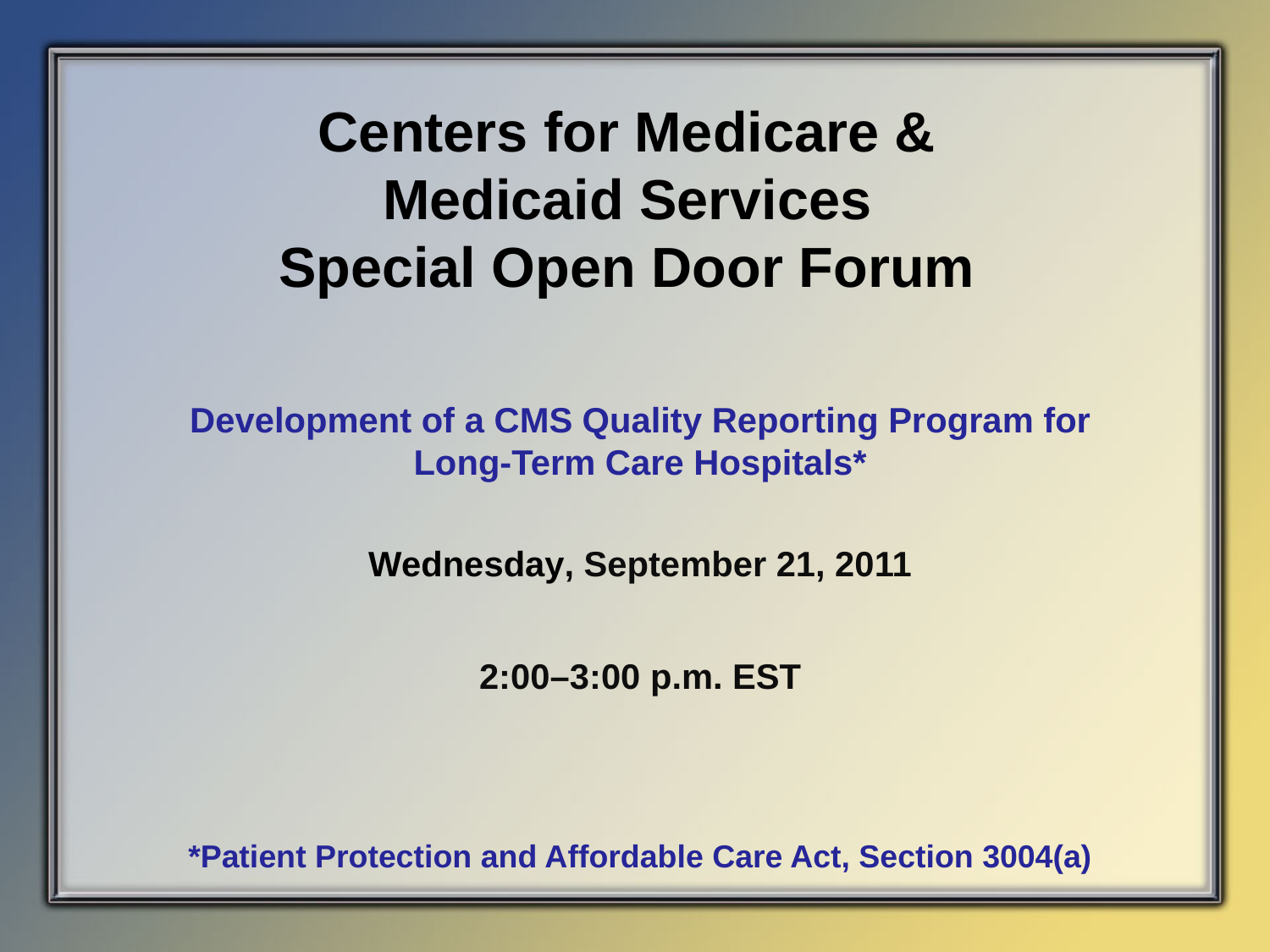

# Centers for Medicare & Medicaid Services Special Open Door Forum
Development of a CMS Quality Reporting Program for
Long-Term Care Hospitals*
 Wednesday, September 21, 2011
2:00–3:00 p.m. EST
*Patient Protection and Affordable Care Act, Section 3004(a)